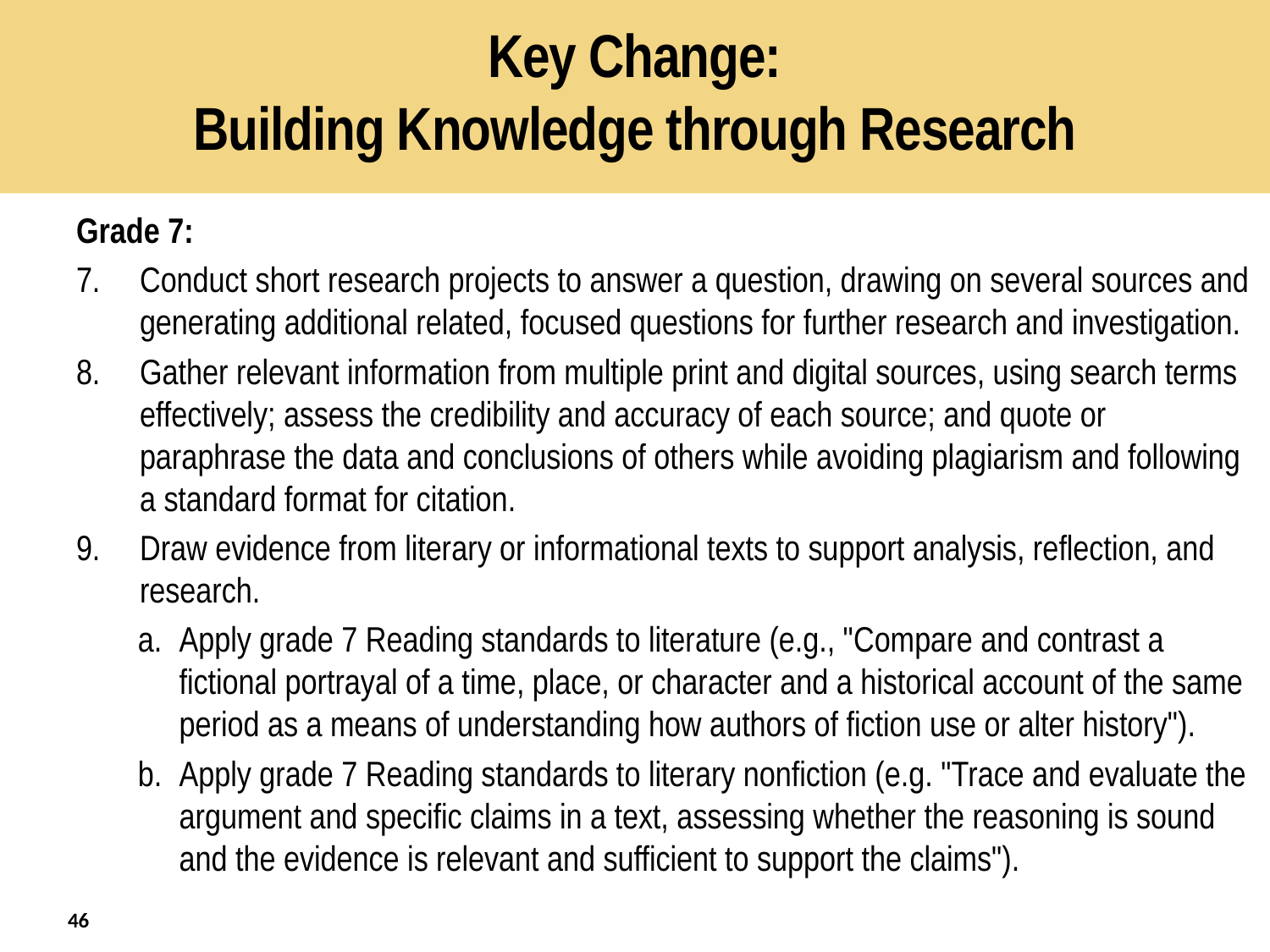

# Key Change: Building Knowledge through Research
Grade 7:
Conduct short research projects to answer a question, drawing on several sources and generating additional related, focused questions for further research and investigation.
Gather relevant information from multiple print and digital sources, using search terms effectively; assess the credibility and accuracy of each source; and quote or paraphrase the data and conclusions of others while avoiding plagiarism and following a standard format for citation.
Draw evidence from literary or informational texts to support analysis, reflection, and research.
Apply grade 7 Reading standards to literature (e.g., "Compare and contrast a fictional portrayal of a time, place, or character and a historical account of the same period as a means of understanding how authors of fiction use or alter history").
Apply grade 7 Reading standards to literary nonfiction (e.g. "Trace and evaluate the argument and specific claims in a text, assessing whether the reasoning is sound and the evidence is relevant and sufficient to support the claims").

46